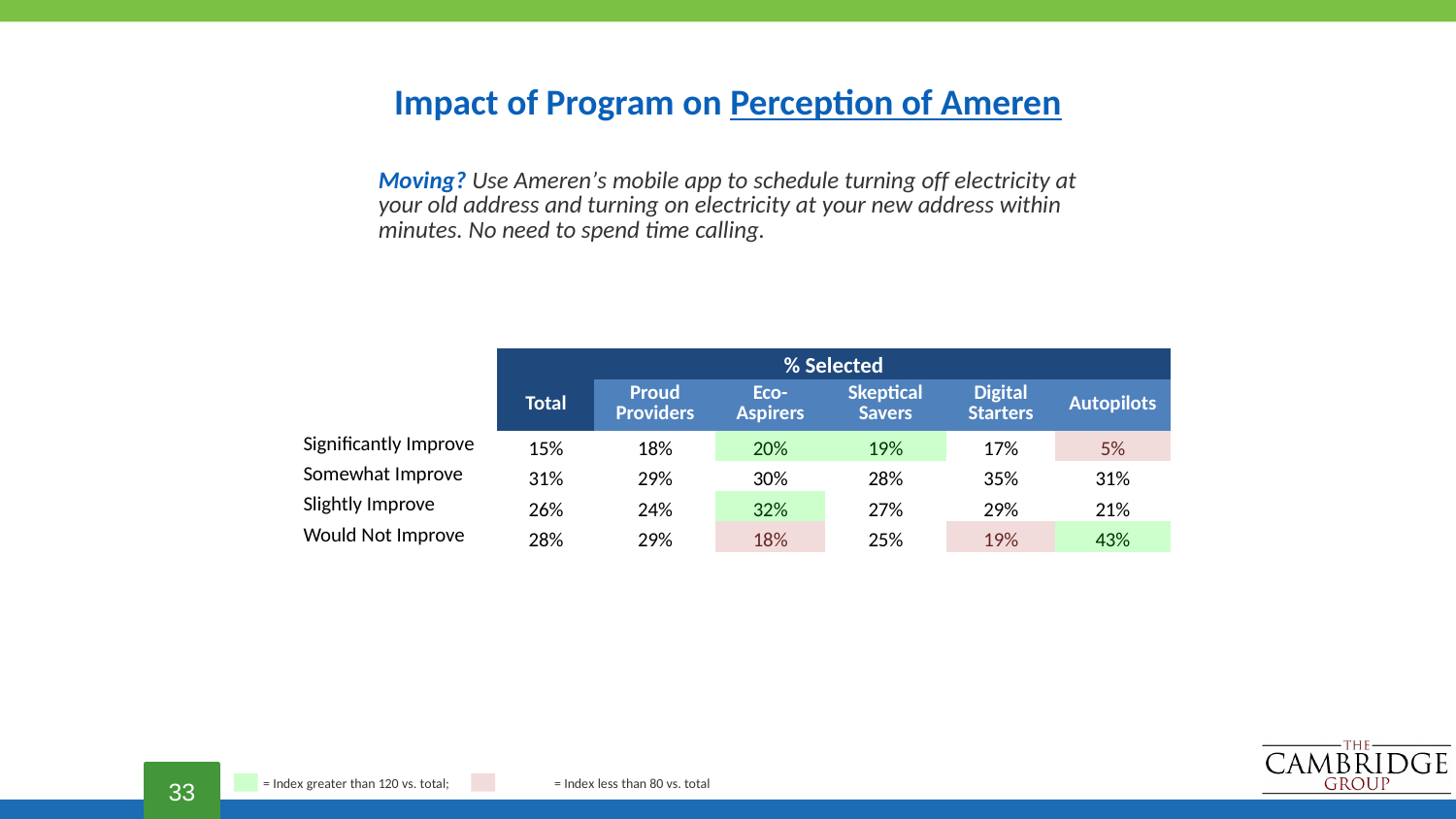

# Impact of Program on Perception of Ameren
Moving? Use Ameren’s mobile app to schedule turning off electricity at your old address and turning on electricity at your new address within minutes. No need to spend time calling.
|  | % Selected |  |  |  |  |  |
| --- | --- | --- | --- | --- | --- | --- |
|  | Total | Proud Providers | Eco- Aspirers | Skeptical Savers | Digital Starters | Autopilots |
| Significantly Improve | 15% | 18% | 20% | 19% | 17% | 5% |
| Somewhat Improve | 31% | 29% | 30% | 28% | 35% | 31% |
| Slightly Improve | 26% | 24% | 32% | 27% | 29% | 21% |
| Would Not Improve | 28% | 29% | 18% | 25% | 19% | 43% |
Interactions will  help us understand how to optimize our
existing relationship with these customers
= Index greater than 120 vs. total;	= Index less than 80 vs. total
33